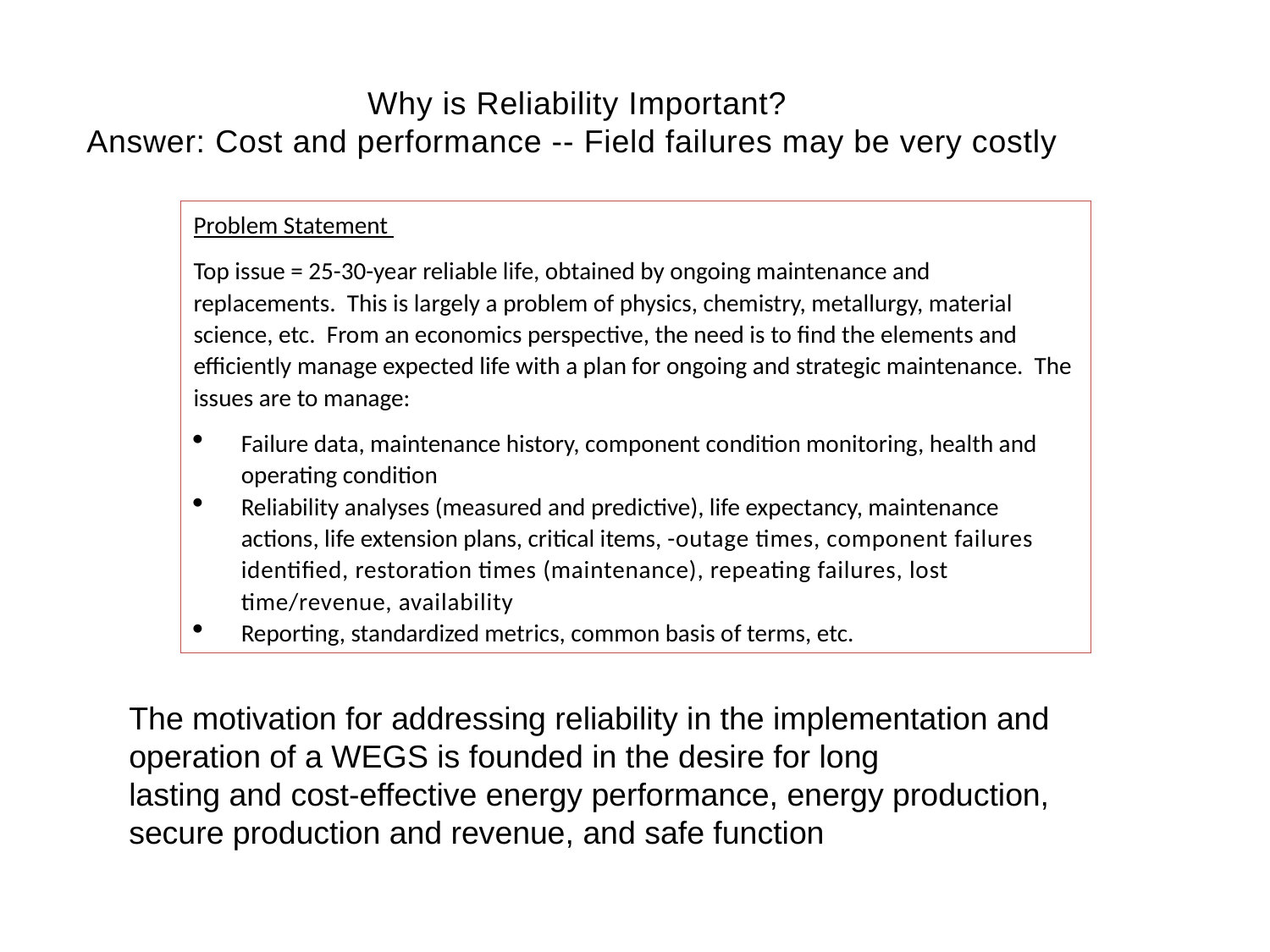

Why is Reliability Important?
Answer: Cost and performance -- Field failures may be very costly
Problem Statement
Top issue = 25-30-year reliable life, obtained by ongoing maintenance and replacements.  This is largely a problem of physics, chemistry, metallurgy, material science, etc.  From an economics perspective, the need is to find the elements and efficiently manage expected life with a plan for ongoing and strategic maintenance.  The issues are to manage:
Failure data, maintenance history, component condition monitoring, health and operating condition
Reliability analyses (measured and predictive), life expectancy, maintenance actions, life extension plans, critical items, -outage times, component failures identified, restoration times (maintenance), repeating failures, lost time/revenue, availability
Reporting, standardized metrics, common basis of terms, etc.
The motivation for addressing reliability in the implementation and operation of a WEGS is founded in the desire for long
lasting and cost-effective energy performance, energy production, secure production and revenue, and safe function